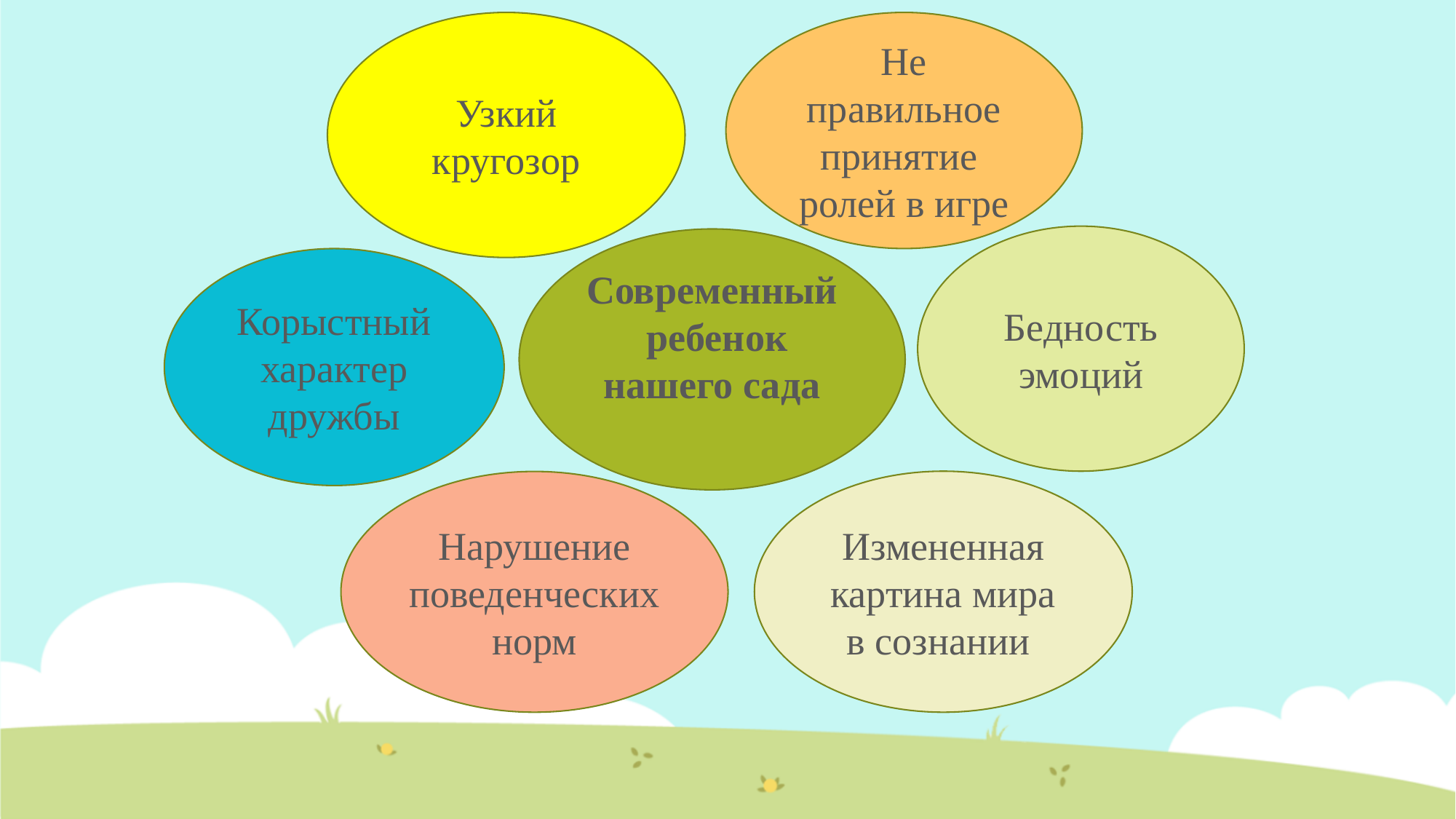

Не правильное принятие  ролей в игре
Узкий кругозор
Бедность эмоций
Современный  ребенок нашего сада

Корыстный характер дружбы
Измененная картина мира в сознании
Нарушение поведенческих норм